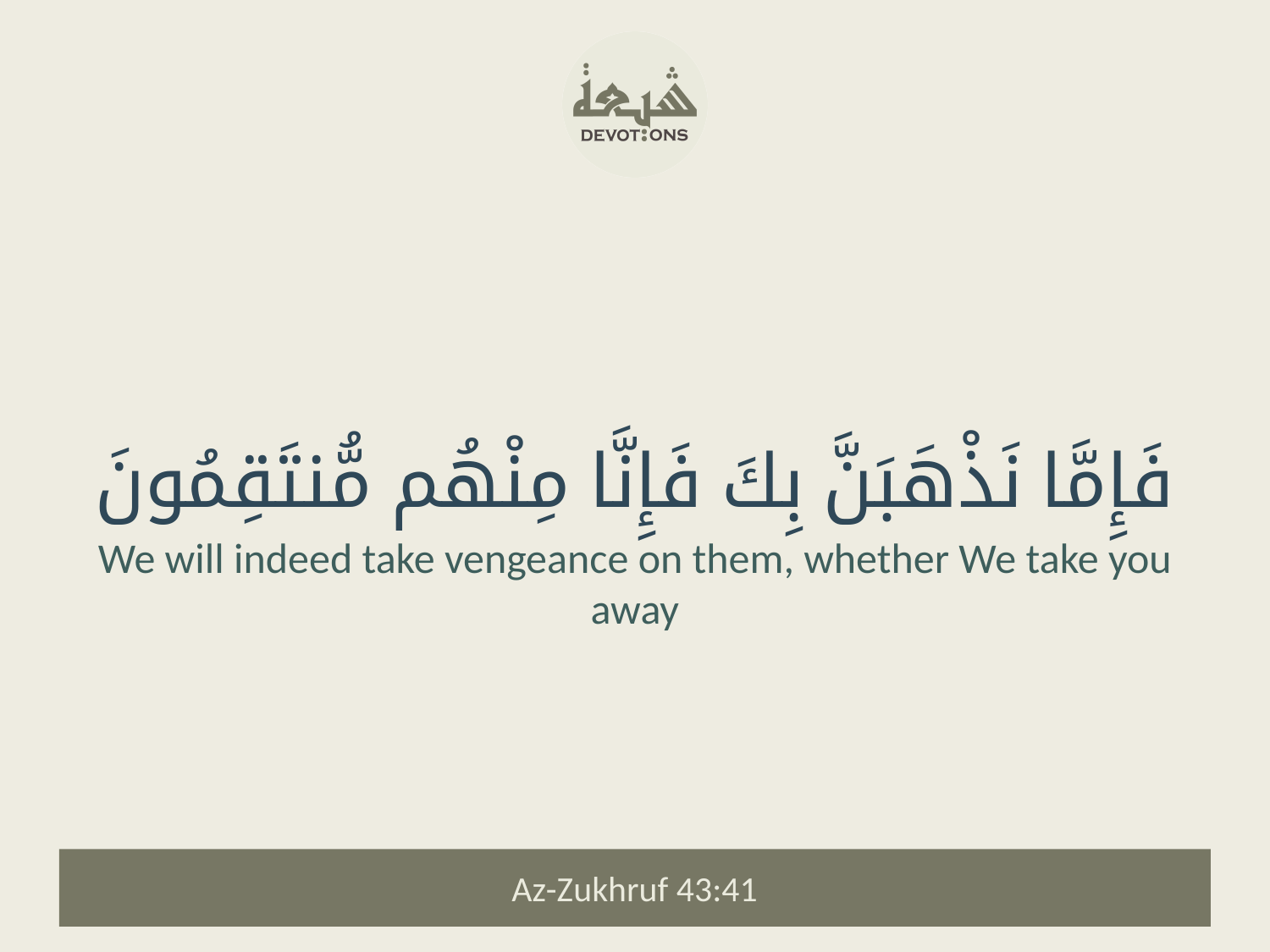

فَإِمَّا نَذْهَبَنَّ بِكَ فَإِنَّا مِنْهُم مُّنتَقِمُونَ
We will indeed take vengeance on them, whether We take you away
Az-Zukhruf 43:41